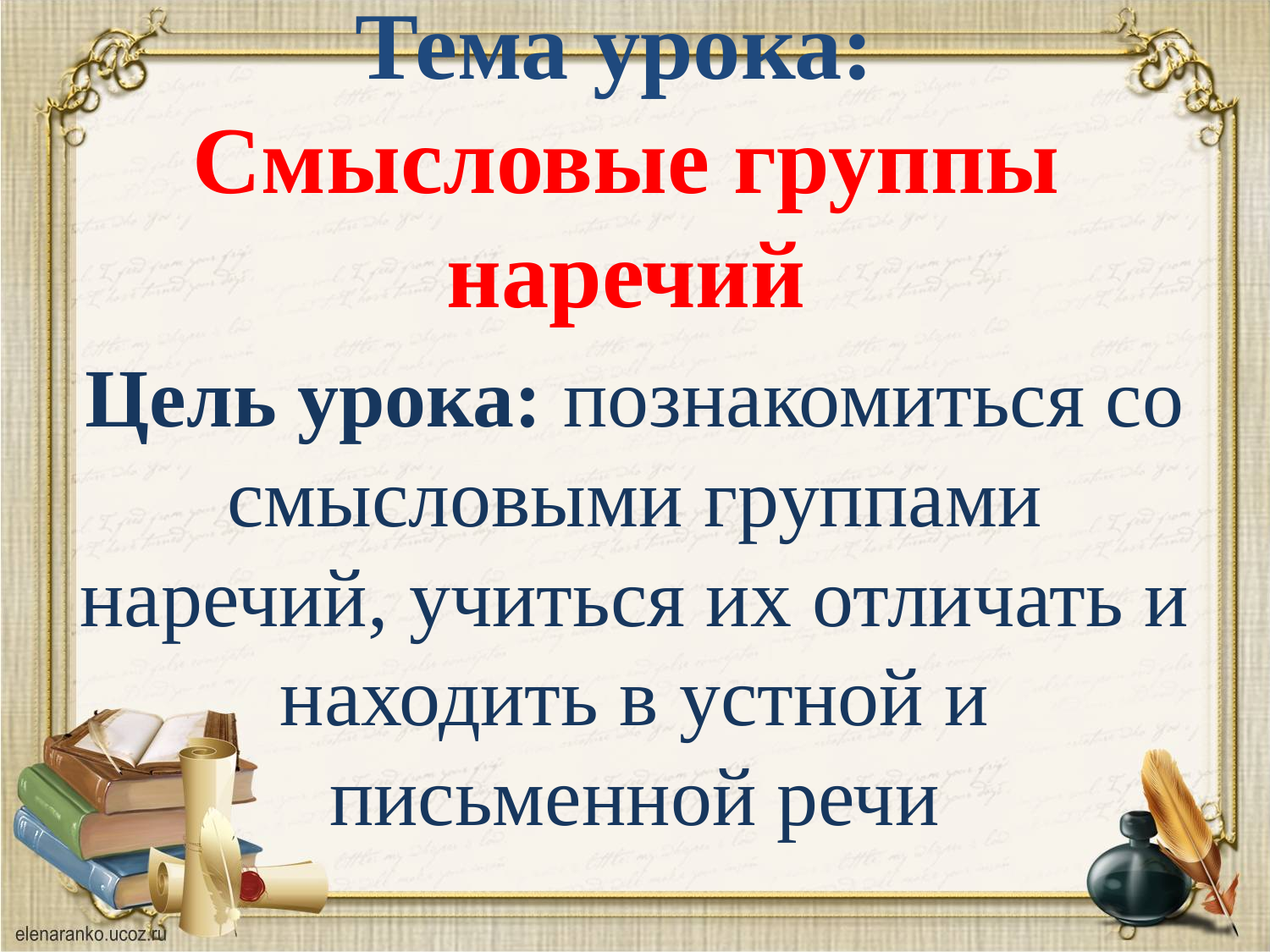

# Тема урока: Смысловые группы наречий

Цель урока: познакомиться со смысловыми группами наречий, учиться их отличать и находить в устной и письменной речи